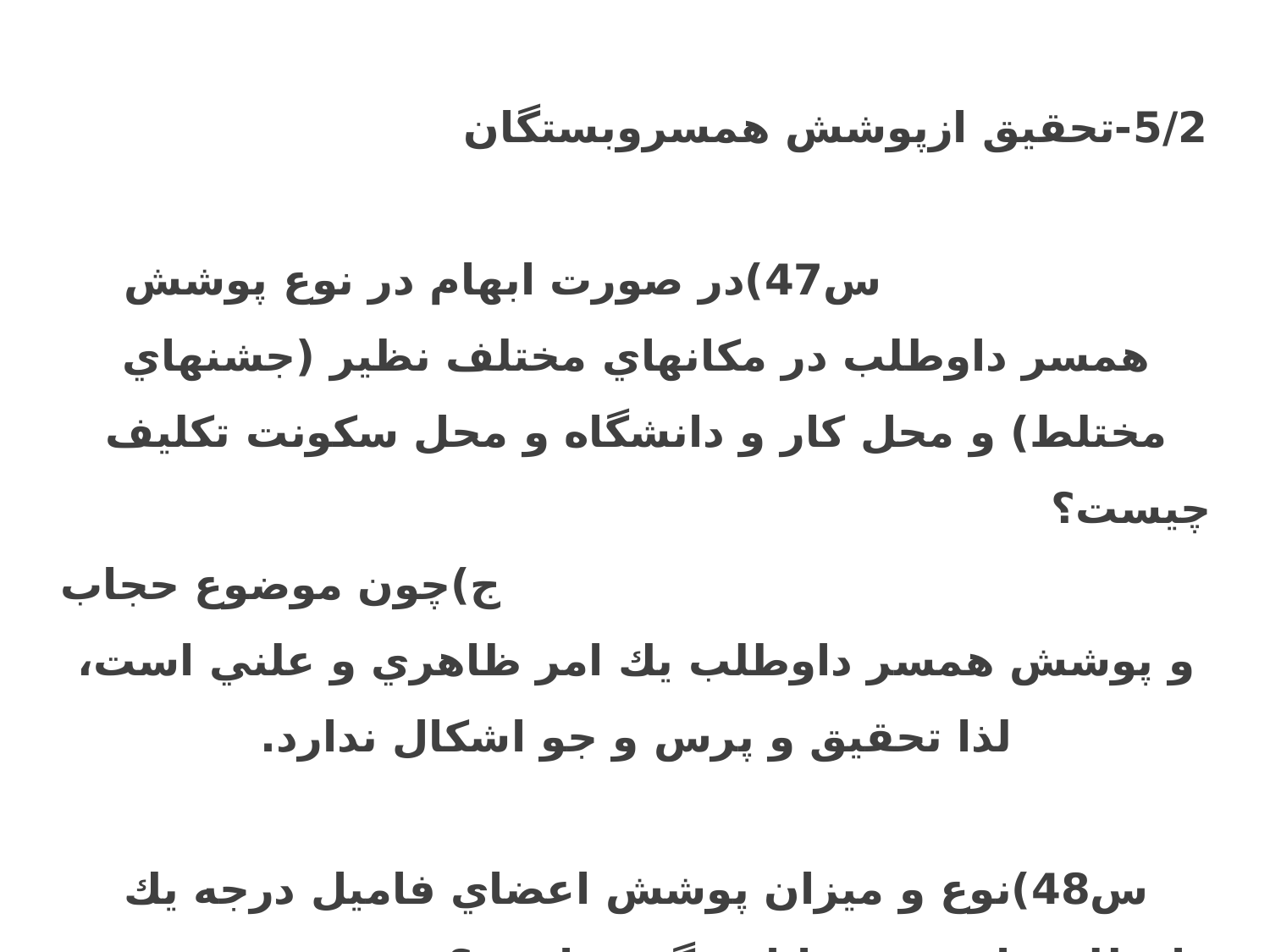

5/2-تحقیق ازپوشش همسروبستگان                                                                                                                             س47)در صورت ابهام در نوع پوشش همسر داوطلب در مكانهاي مختلف نظير (جشنهاي مختلط) و محل كار و دانشگاه و محل سكونت تكليف چيست؟                                                                                                                    ج)چون موضوع حجاب و پوشش همسر داوطلب يك امر ظاهري و علني است، لذا تحقيق و پرس و جو اشكال ندارد.

س48)نوع و ميزان پوشش اعضاي فاميل درجه يك داوطلب تا چه حد قابل پيگيري است؟
ج)رعايت پوشش اسلامي و حجاب برتر از سوي بستگان درجه اوّل شخص داوطلب الزامي است و چون پوشش و حجاب يك امر ظاهري است و مستلزم تجسّس نيست، لذا تحقيق و پرس و جو پيرامون آن اشكال ندارد.